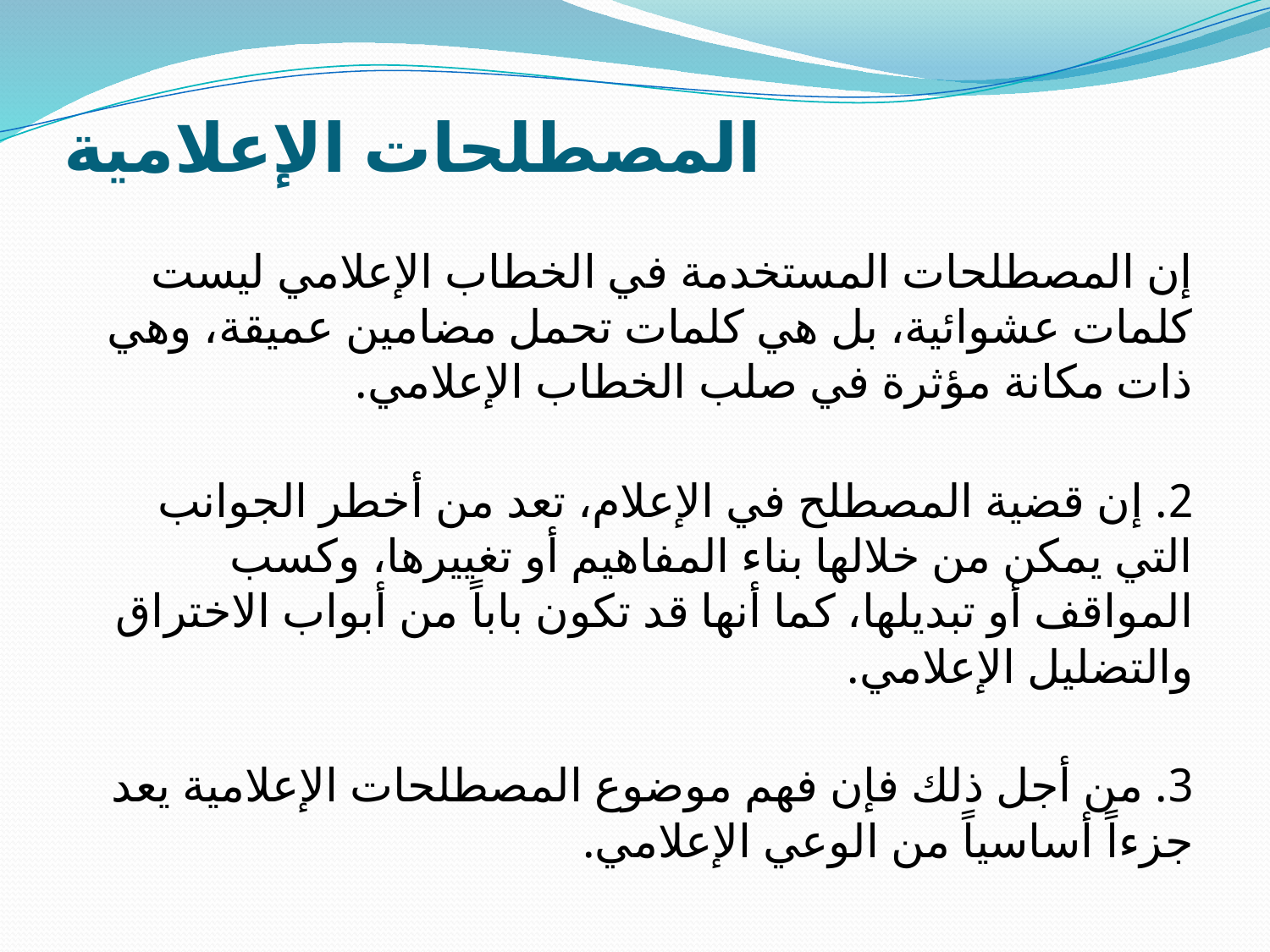

# المصطلحات الإعلامية
إن المصطلحات المستخدمة في الخطاب الإعلامي ليست كلمات عشوائية، بل هي كلمات تحمل مضامين عميقة، وهي ذات مكانة مؤثرة في صلب الخطاب الإعلامي.
2. إن قضية المصطلح في الإعلام، تعد من أخطر الجوانب التي يمكن من خلالها بناء المفاهيم أو تغييرها، وكسب المواقف أو تبديلها، كما أنها قد تكون باباً من أبواب الاختراق والتضليل الإعلامي.
3. من أجل ذلك فإن فهم موضوع المصطلحات الإعلامية يعد جزءاً أساسياً من الوعي الإعلامي.